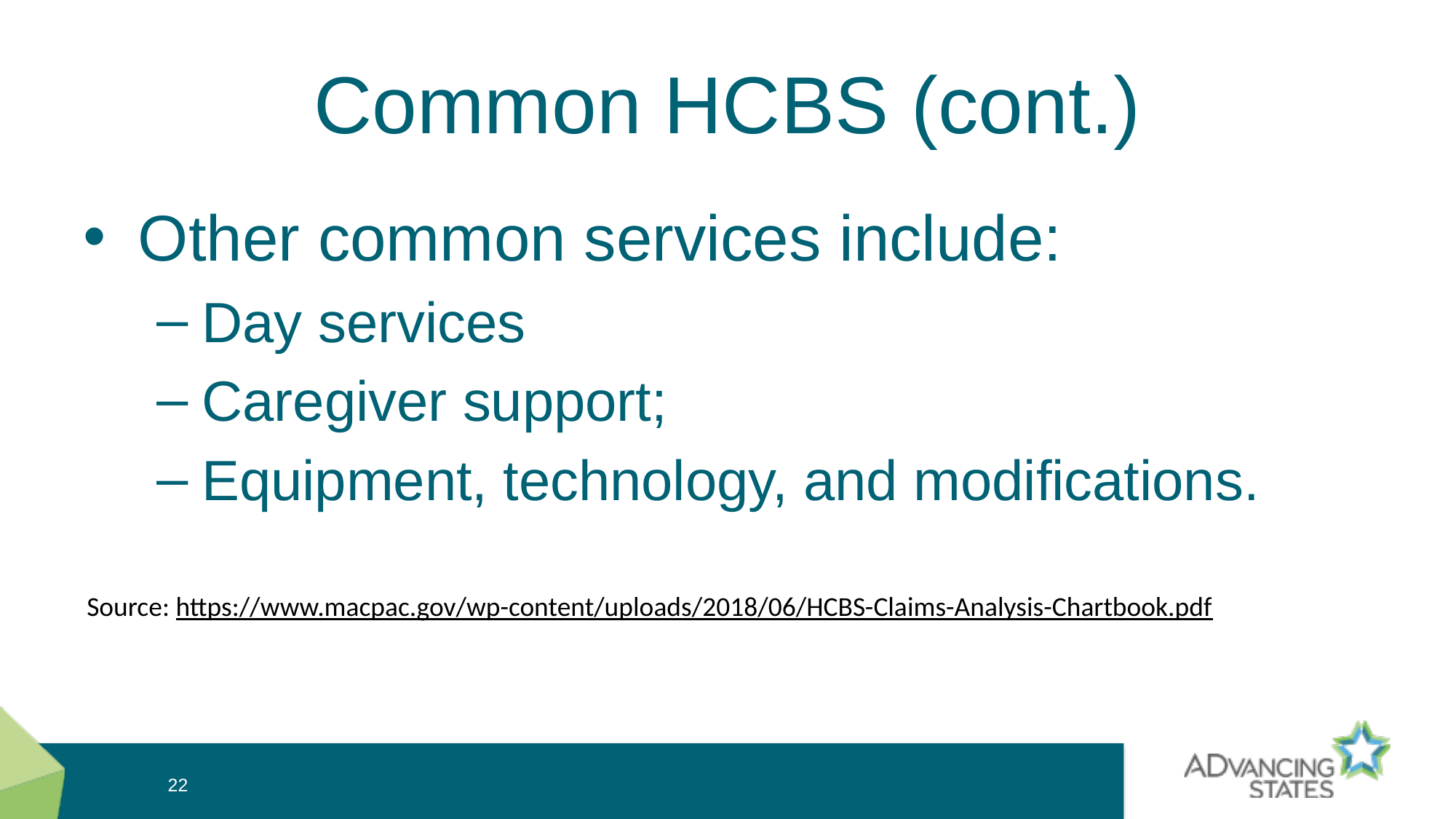

# Common HCBS (cont.)
Other common services include:
Day services
Caregiver support;
Equipment, technology, and modifications.

Source: https://www.macpac.gov/wp-content/uploads/2018/06/HCBS-Claims-Analysis-Chartbook.pdf
22